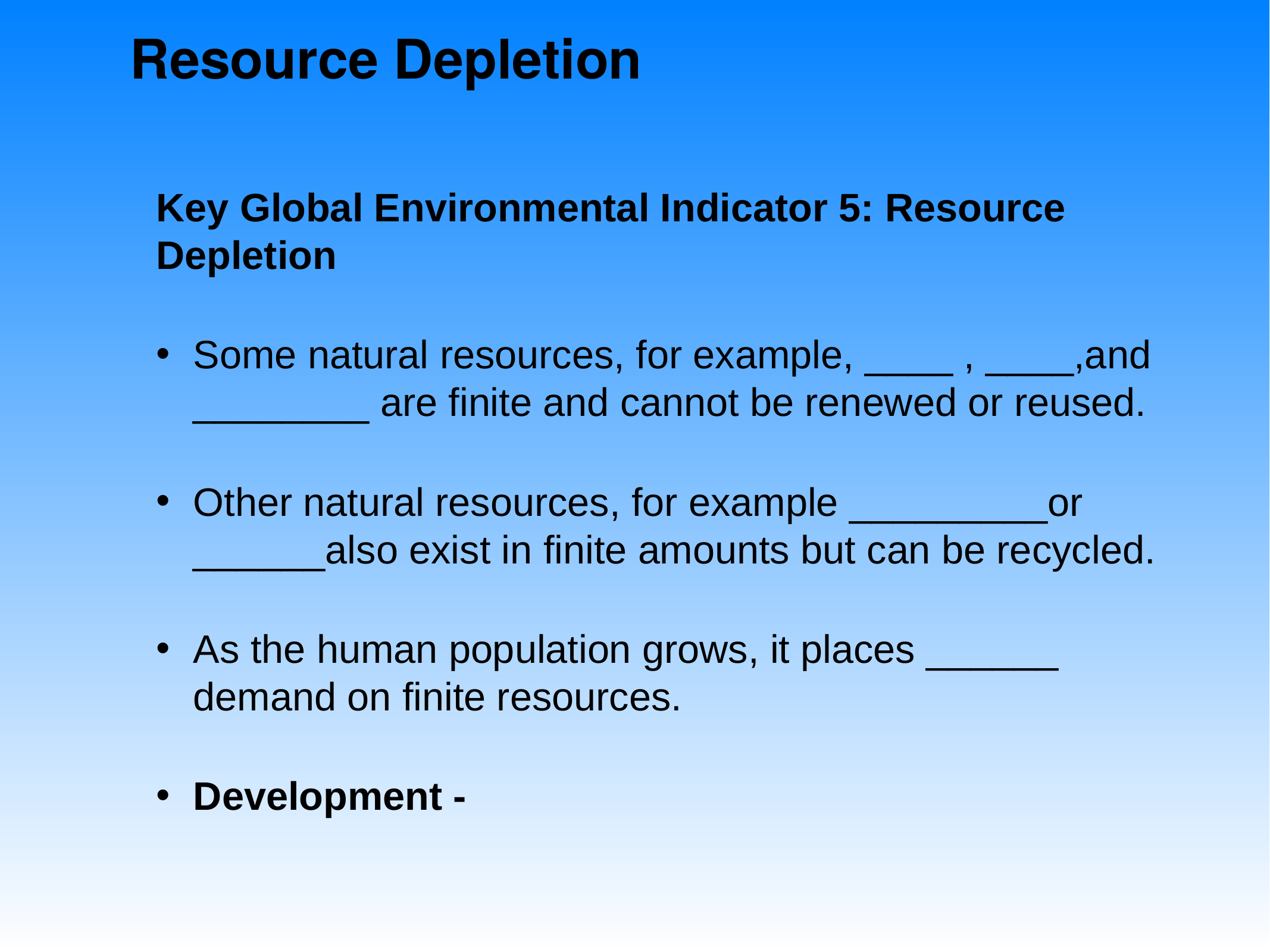

Resource Depletion
Key Global Environmental Indicator 5: Resource Depletion
Some natural resources, for example, ____ , ____,and ________ are finite and cannot be renewed or reused.
Other natural resources, for example _________or ______also exist in finite amounts but can be recycled.
As the human population grows, it places ______ demand on finite resources.
Development -